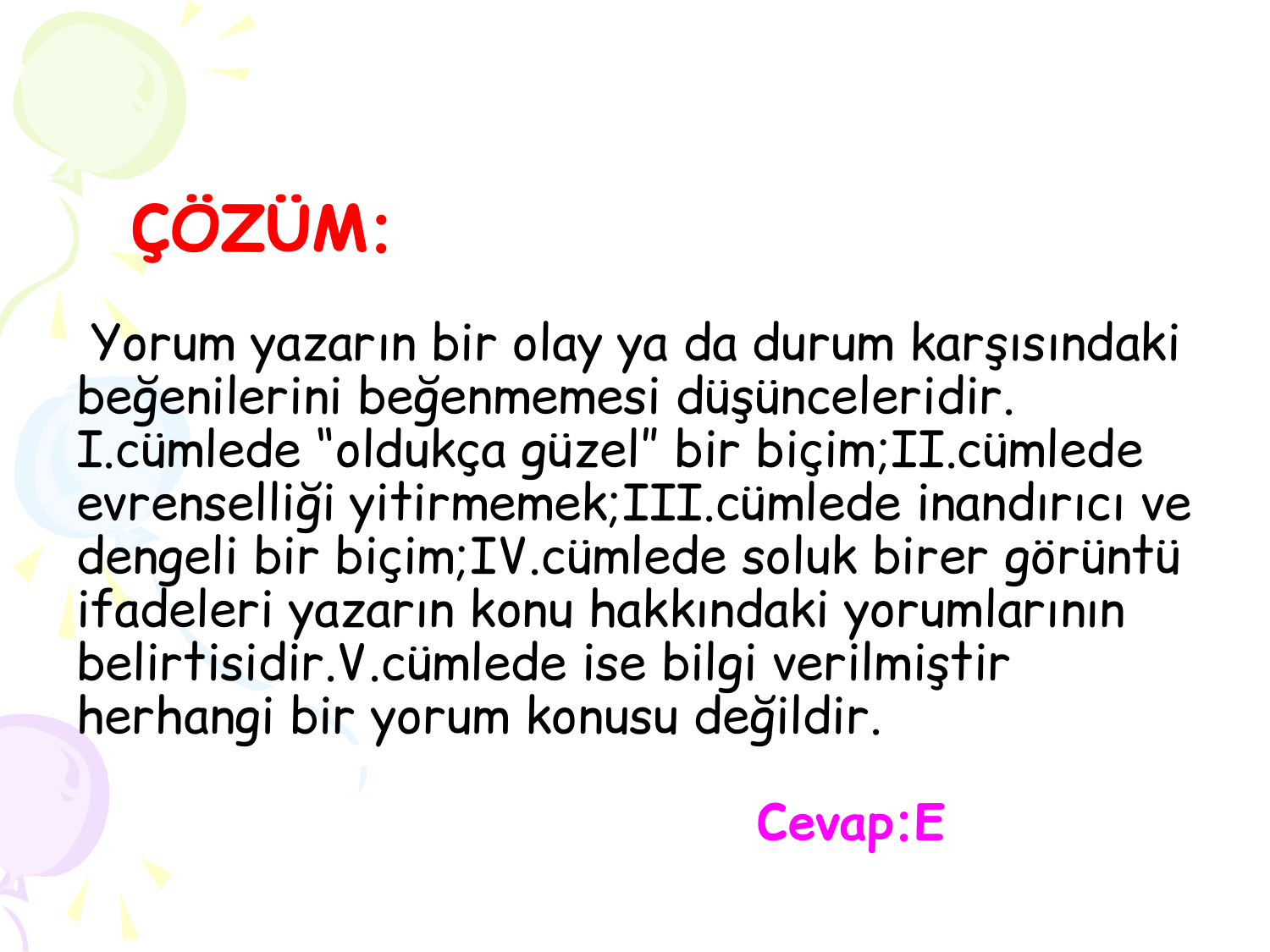

# ÇÖZÜM: Yorum yazarın bir olay ya da durum karşısındaki beğenilerini beğenmemesi düşünceleridir. I.cümlede “oldukça güzel” bir biçim;II.cümlede evrenselliği yitirmemek;III.cümlede inandırıcı ve dengeli bir biçim;IV.cümlede soluk birer görüntü ifadeleri yazarın konu hakkındaki yorumlarının belirtisidir.V.cümlede ise bilgi verilmiştir herhangi bir yorum konusu değildir. Cevap:E